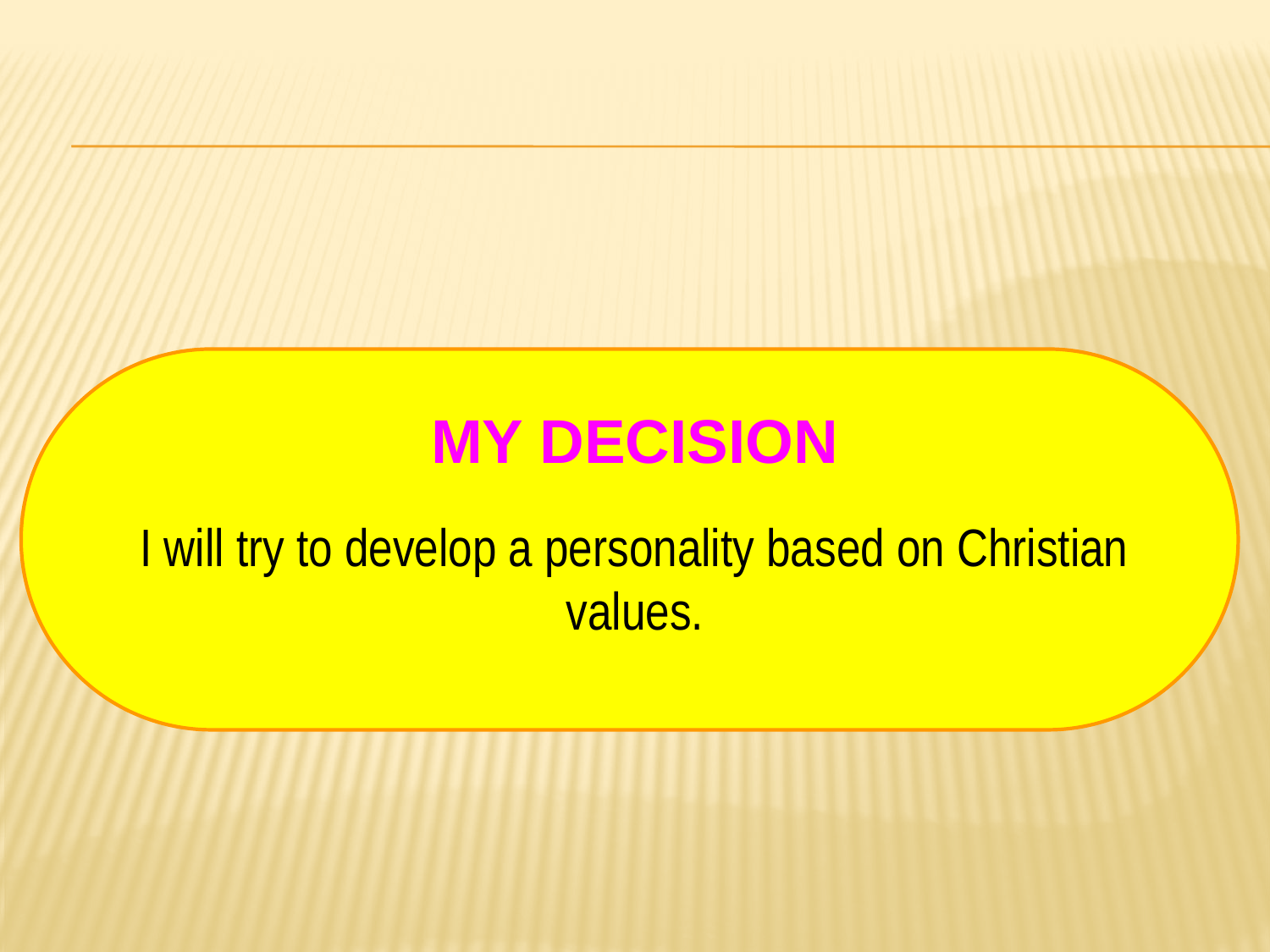

# My Decision
I will try to develop a personality based on Christian values.